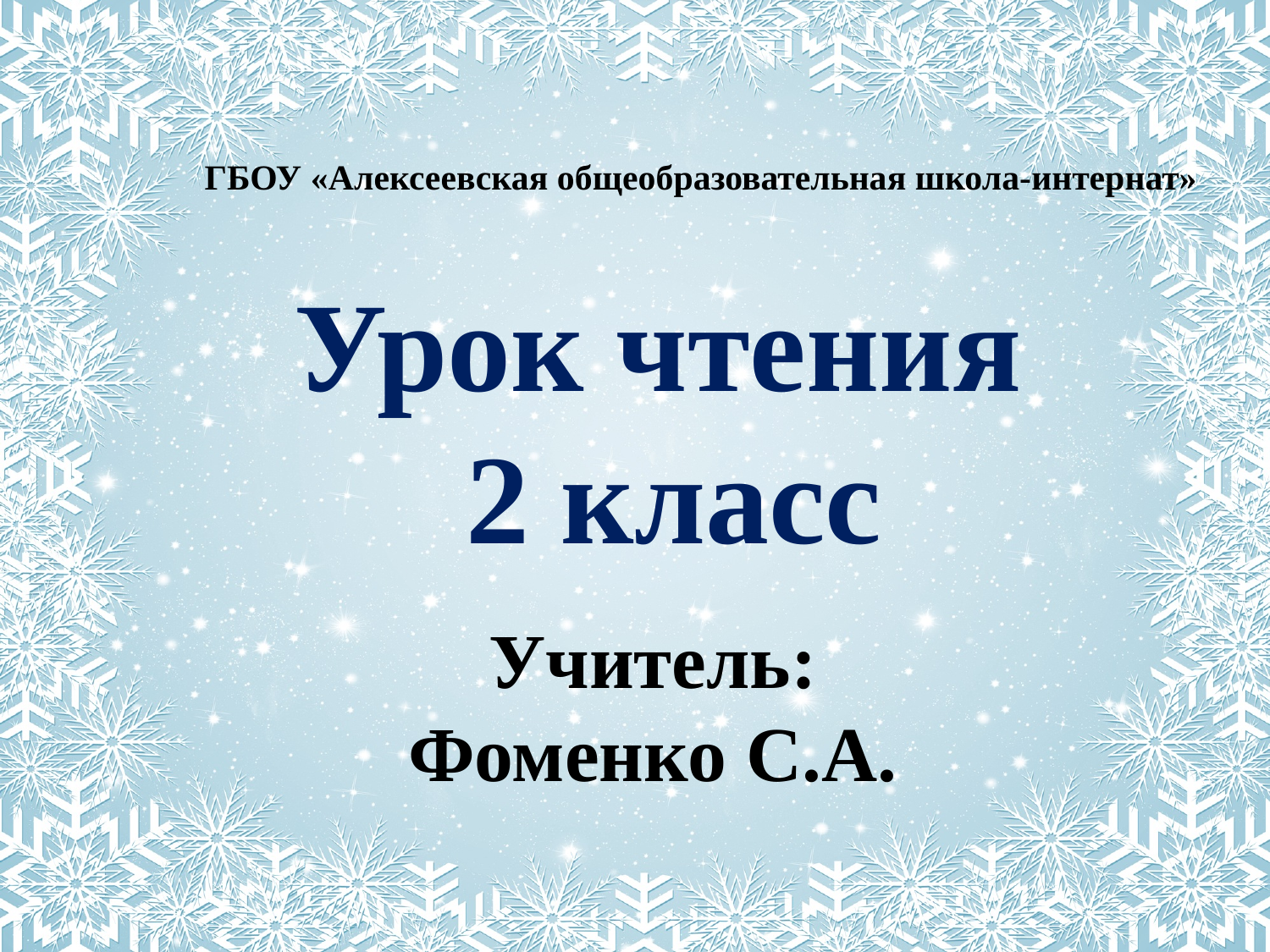

ГБОУ «Алексеевская общеобразовательная школа-интернат»
Урок чтения
2 класс
Учитель:
Фоменко С.А.